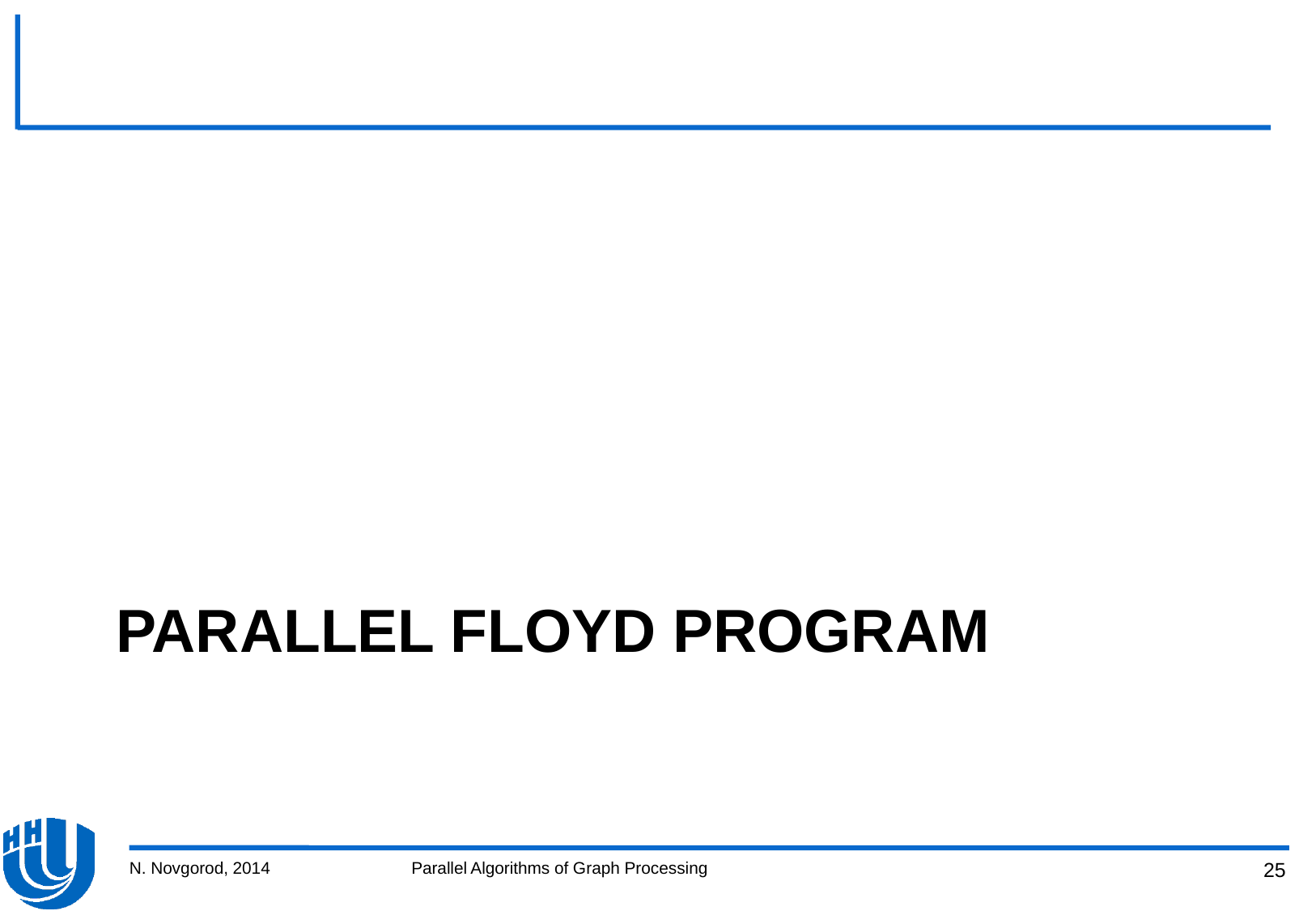

# Parallel Floyd Program
N. Novgorod, 2014
Parallel Algorithms of Graph Processing
25